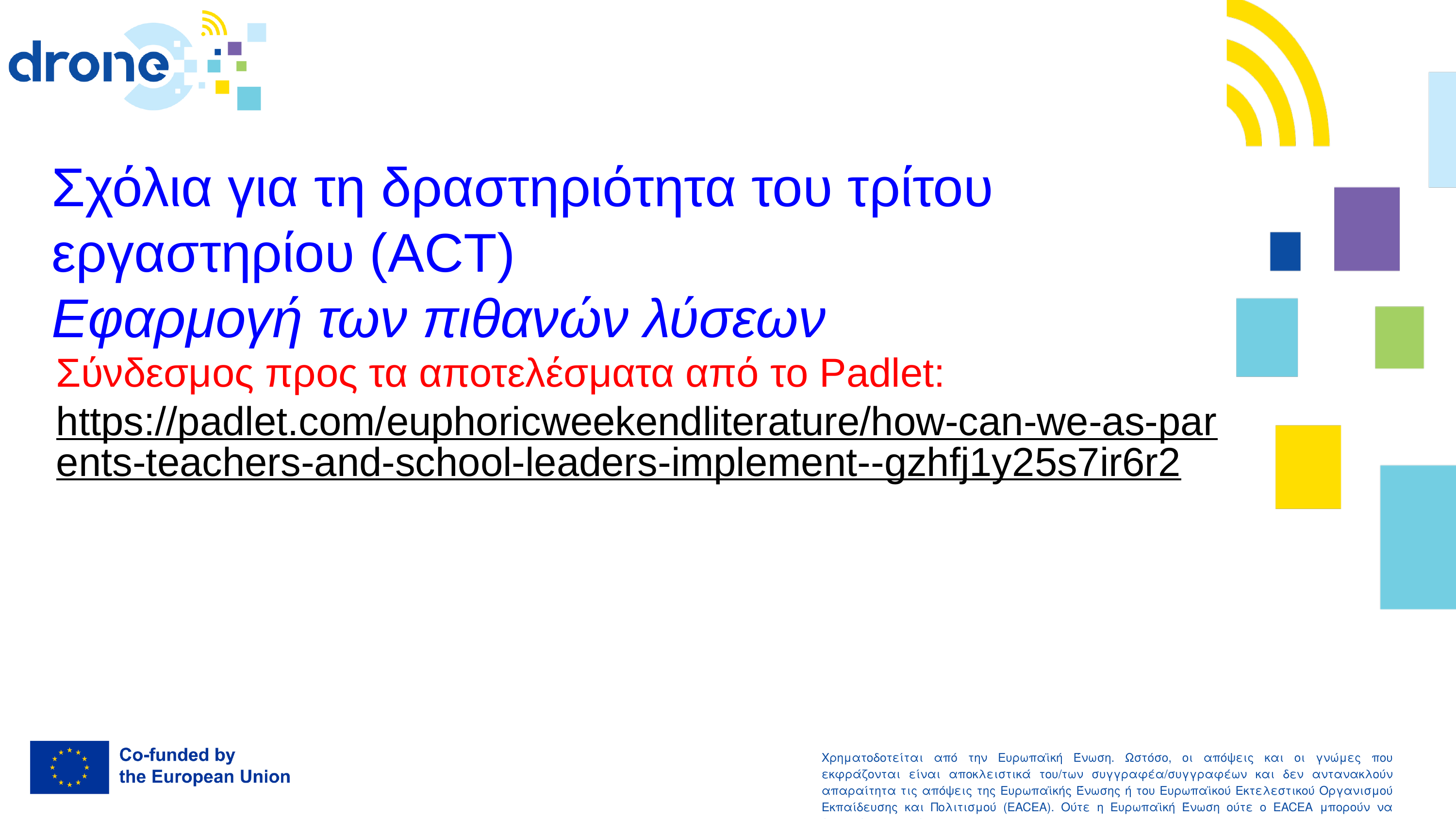

Σχόλια για τη δραστηριότητα του τρίτου εργαστηρίου (ACT)
Εφαρμογή των πιθανών λύσεων
.
02.
Σύνδεσμος προς τα αποτελέσματα από το Padlet:
https://padlet.com/euphoricweekendliterature/how-can-we-as-parents-teachers-and-school-leaders-implement--gzhfj1y25s7ir6r2

03.
04.

Χρηματοδοτείται από την Ευρωπαϊκή Ένωση. Ωστόσο, οι απόψεις και οι γνώμες που εκφράζονται είναι αποκλειστικά του/των συγγραφέα/συγγραφέων και δεν αντανακλούν απαραίτητα τις απόψεις της Ευρωπαϊκής Ένωσης ή του Ευρωπαϊκού Εκτελεστικού Οργανισμού Εκπαίδευσης και Πολιτισμού (EACEA). Ούτε η Ευρωπαϊκή Ένωση ούτε ο EACEA μπορούν να θεωρηθούν υπεύθυνοι για αυτές.